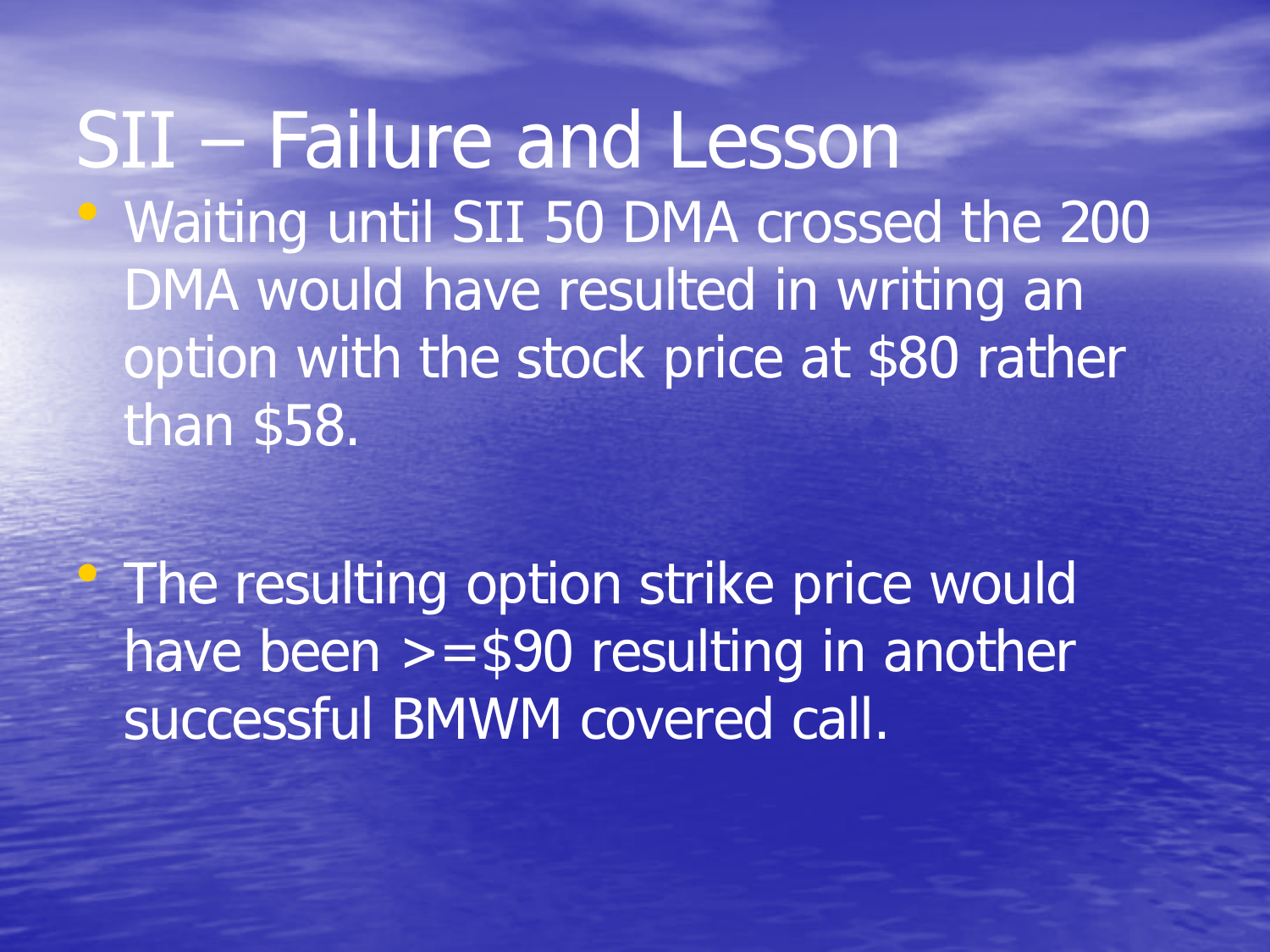

# SII – Failure and Lesson
Waiting until SII 50 DMA crossed the 200 DMA would have resulted in writing an option with the stock price at $80 rather than $58.

The resulting option strike price would have been >=$90 resulting in another successful BMWM covered call.